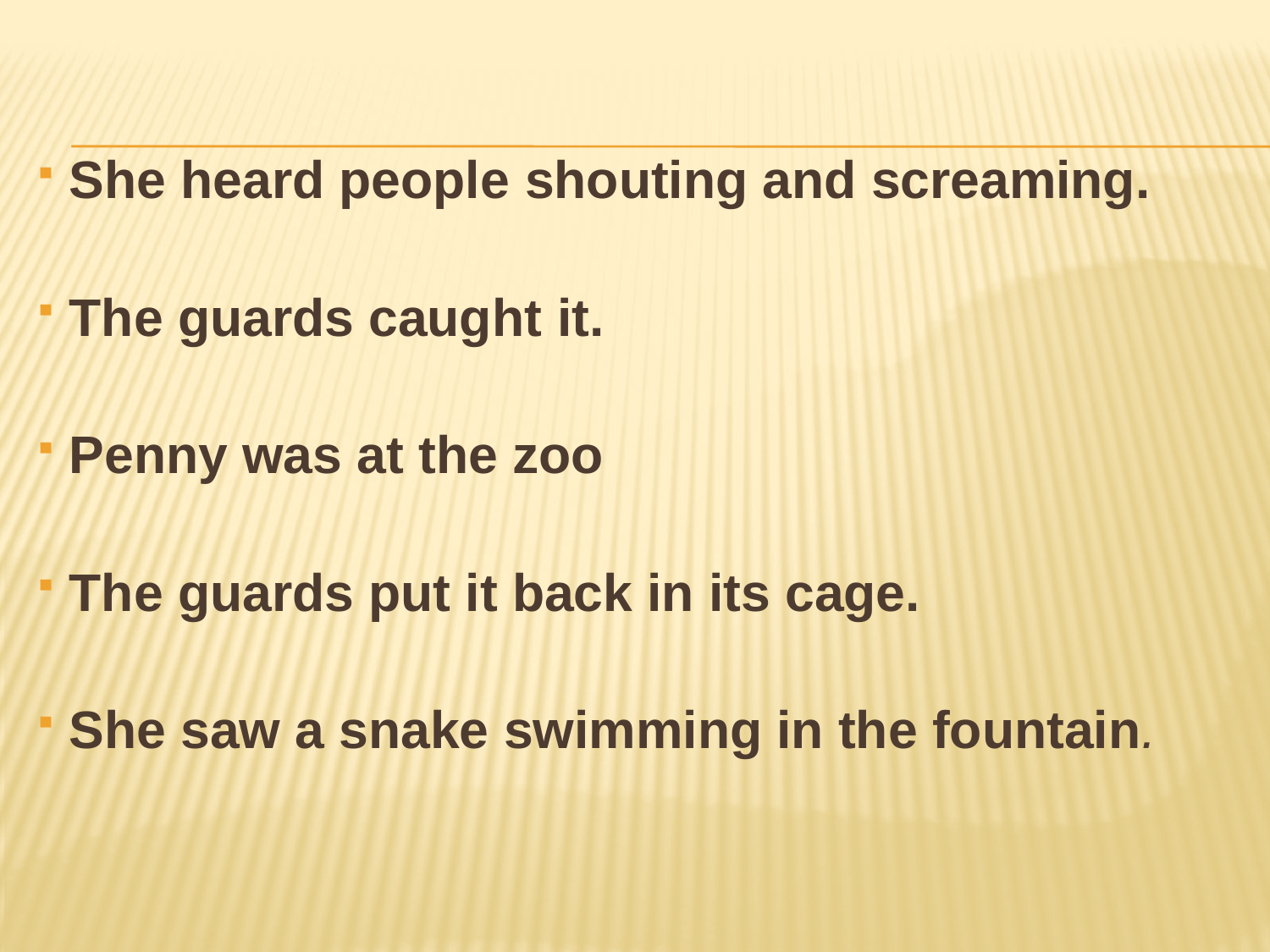

#
 She heard people shouting and screaming.
 The guards caught it.
 Penny was at the zoo
 The guards put it back in its cage.
 She saw a snake swimming in the fountain.